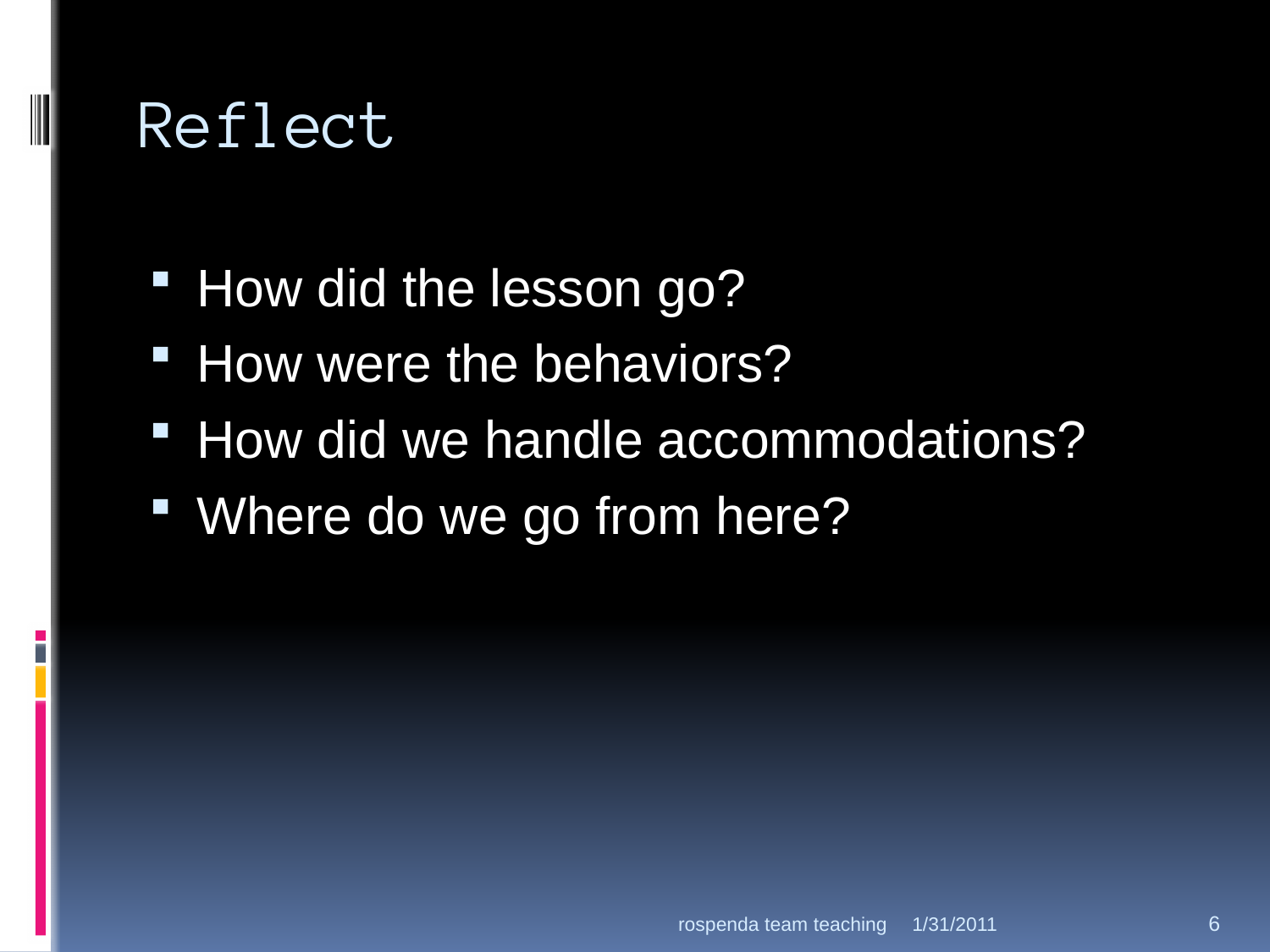

# Reflect
How did the lesson go?
How were the behaviors?
How did we handle accommodations?
Where do we go from here?

rospenda team teaching
1/31/2011
6